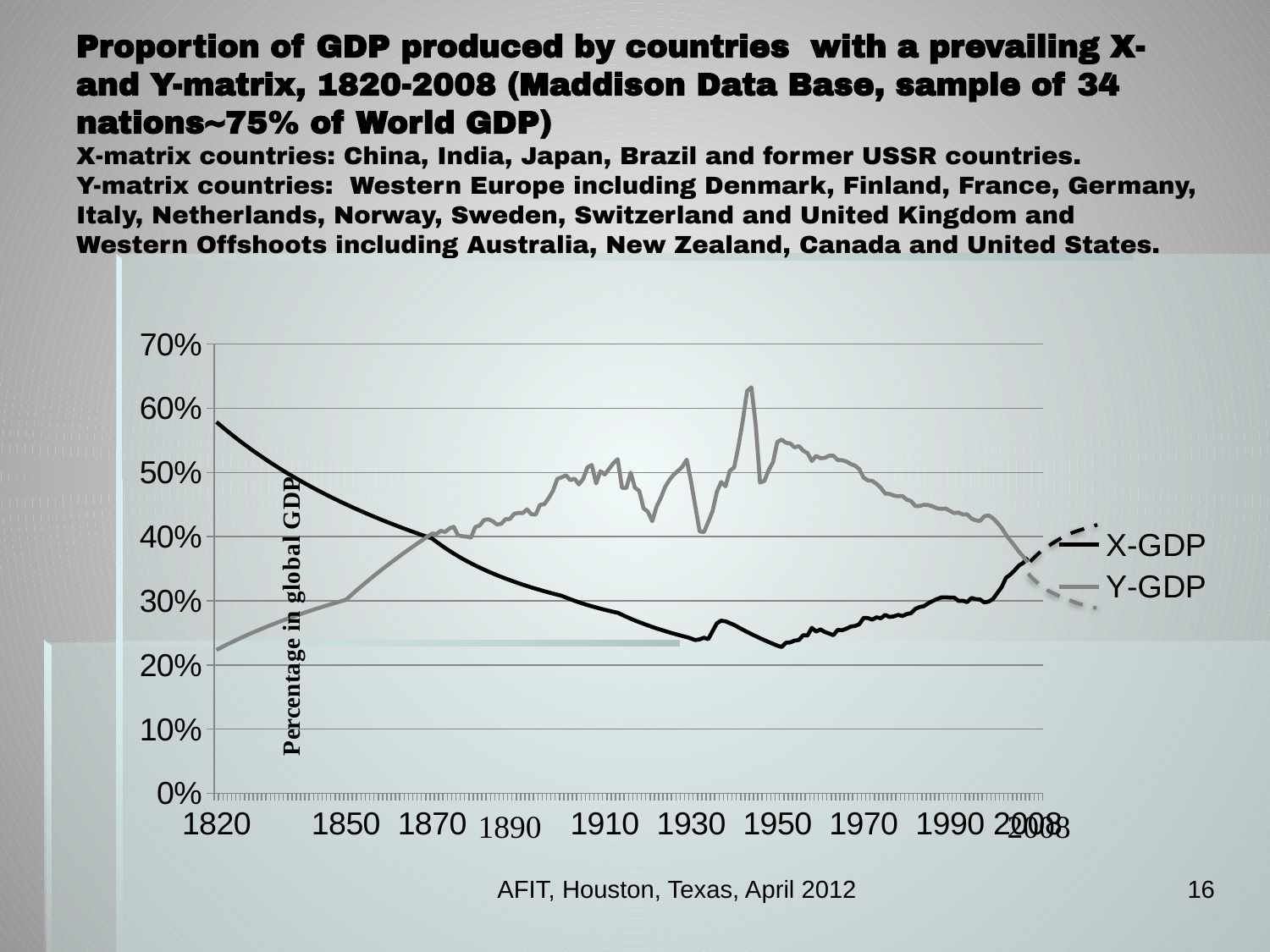

# Proportion of GDP produced by countries  with a prevailing X- and Y-matrix, 1820-2008 (Maddison Data Base, sample of 34 nations~75% of World GDP) X-matrix countries: China, India, Japan, Brazil and former USSR countries. Y-matrix countries:  Western Europe including Denmark, Finland, France, Germany, Italy, Netherlands, Norway, Sweden, Switzerland and United Kingdom and Western Offshoots including Australia, New Zealand, Canada and United States.

### Chart

| Category |  |  |
|---|---|---|
| 1820 | 0.5787238043217793 | 0.22336928325204147 |
|  | 0.572980084620474 | 0.22686921978775829 |
|  | 0.5673710089154816 | 0.23028711098238722 |
|  | 0.5618918975796356 | 0.23362580836750488 |
|  | 0.5565382853596016 | 0.23688803284595425 |
|  | 0.551305909239308 | 0.24007638208727944 |
|  | 0.546190697118616 | 0.24319333742635832 |
|  | 0.5411887572441316 | 0.246241270303757 |
|  | 0.5362963683344616 | 0.24922244828289844 |
|  | 0.5315099703472556 | 0.252139040676167 |
|  | 0.526826155839896 | 0.254993123809283 |
|  | 0.522241661879783 | 0.25778668595075377 |
|  | 0.5177533624638566 | 0.2605216319310513 |
|  | 0.5133582614103226 | 0.2631997874740413 |
|  | 0.5090534856886515 | 0.2658229032613459 |
|  | 0.5048362791566116 | 0.268392658748682 |
|  | 0.500703996675667 | 0.27091066575165107 |
|  | 0.4966540985783441 | 0.273378471817036 |
|  | 0.492684145463235 | 0.2757975633944846 |
|  | 0.4887917932952253 | 0.278169368822176 |
|  | 0.4849747887902749 | 0.28049526113910844 |
|  | 0.4812309650656449 | 0.2827765607356305 |
|  | 0.4775582375379456 | 0.28501453785296976 |
|  | 0.47395460005266876 | 0.287210414941702 |
|  | 0.4704181212301125 | 0.2893653688883655 |
|  | 0.466946941013726 | 0.2914805331187216 |
|  | 0.4635392674078951 | 0.2935569995855895 |
|  | 0.4601933733931541 | 0.295595820648561 |
|  | 0.45690759400767444 | 0.2975980108524005 |
|  | 0.45368032358465177 | 0.299564548610434 |
| 1850 | 0.4505100131359794 | 0.3014963423693283 |
|  | 0.4473951678732376 | 0.307520172447446 |
|  | 0.44433434485766077 | 0.3134395283671633 |
|  | 0.441326150771334 | 0.319257104679786 |
|  | 0.43836923980238357 | 0.32497550406422476 |
|  | 0.4354623116373896 | 0.3305972412094579 |
|  | 0.43260410955477957 | 0.3361247465017743 |
|  | 0.4297934186132858 | 0.34156036952811664 |
|  | 0.42702906393 | 0.34690638240617044 |
|  | 0.424309909042887 | 0.3521649829511073 |
|  | 0.4216348543529853 | 0.3573382976882374 |
|  | 0.4190028356417863 | 0.3624283847202739 |
|  | 0.4164128226595895 | 0.36743723645730475 |
|  | 0.4138638177809196 | 0.372366782217109 |
|  | 0.411354854723314 | 0.37721889070290077 |
|  | 0.4088849973260091 | 0.3819953723652539 |
|  | 0.406453338385285 | 0.3866979816544039 |
|  | 0.4040589985434674 | 0.39132841916887634 |
|  | 0.4017011252286433 | 0.3958883337059211 |
|  | 0.39937889164249635 | 0.4003793242189883 |
| 1870 | 0.3970915584063115 | 0.40480305818350976 |
|  | 0.39193451311484334 | 0.40407805572481864 |
|  | 0.3870314390544676 | 0.40921887962170644 |
|  | 0.3823640259463429 | 0.407235906910296 |
|  | 0.377915682332493 | 0.412738056952414 |
|  | 0.373671338514193 | 0.415438107561077 |
|  | 0.369617275994217 | 0.402130600247507 |
|  | 0.3657409793553126 | 0.400607033791961 |
|  | 0.3620310072055641 | 0.400075254864511 |
|  | 0.3584768793872665 | 0.3985733836156521 |
|  | 0.355068978107405 | 0.4149856794533025 |
|  | 0.3517984610254686 | 0.41732184568291364 |
|  | 0.34865718464474477 | 0.4258808906236889 |
|  | 0.34563763660966057 | 0.4272150997434123 |
|  | 0.342732875724218 | 0.424194312393198 |
|  | 0.3399364786833636 | 0.4189244104562103 |
|  | 0.33724249265686057 | 0.42001148849964665 |
|  | 0.3346453929889585 | 0.42732701767797376 |
|  | 0.3321400453813143 | 0.4274097804577273 |
|  | 0.32972167201442476 | 0.43554763072078 |
|  | 0.327385821137178 | 0.4369310819862363 |
|  | 0.3251283397172899 | 0.43691769365332944 |
|  | 0.322945348799116 | 0.4426068595235013 |
|  | 0.3208332212612353 | 0.4347811328878795 |
|  | 0.318788561705507 | 0.4344900940919723 |
|  | 0.316808188243055 | 0.44949586262568164 |
|  | 0.314889115971667 | 0.4506327642244745 |
|  | 0.31302854196413976 | 0.460078254301517 |
|  | 0.31122383160880157 | 0.471451402790031 |
|  | 0.309472506162208 | 0.490037177541888 |
|  | 0.3077722377101435 | 0.49246820360045207 |
|  | 0.3050318395178044 | 0.49570493908021057 |
|  | 0.3024450875418883 | 0.4880676965066071 |
|  | 0.299999412397191 | 0.490432089959483 |
|  | 0.297683579327981 | 0.48139253107222757 |
|  | 0.2954875156483213 | 0.4900681166991253 |
|  | 0.293402164280673 | 0.5081393548310236 |
|  | 0.291419358900939 | 0.5116164935287026 |
|  | 0.2895317170605561 | 0.4827457364739965 |
|  | 0.287732548336548 | 0.5021843437469401 |
| 1910 | 0.2860157751007945 | 0.49687719719339357 |
|  | 0.284375863931064 | 0.5056467050014486 |
|  | 0.28280776603278157 | 0.5145359238401256 |
|  | 0.28130686202073757 | 0.5207918795315094 |
|  | 0.27810446323927307 | 0.4760671788192205 |
|  | 0.2750486038681593 | 0.475736237078947 |
|  | 0.272129450586869 | 0.4998660178111254 |
|  | 0.269338030627625 | 0.4763063784943736 |
|  | 0.2666661396529405 | 0.471205257283479 |
|  | 0.2641062612191786 | 0.4439118407635683 |
|  | 0.261651496161048 | 0.4389406374950715 |
|  | 0.2592955004999138 | 0.42400385594348344 |
|  | 0.257032430699208 | 0.44672086853283677 |
|  | 0.2548568952723286 | 0.4604007196910933 |
|  | 0.25276391189934344 | 0.47753149004312473 |
|  | 0.2507488693345006 | 0.48828323687944464 |
|  | 0.24880749349153047 | 0.4967119171750974 |
|  | 0.24693581718179347 | 0.502615037826842 |
|  | 0.24513015305432825 | 0.50898283098053 |
|  | 0.243387049252752 | 0.520103035043416 |
| 1930 | 0.24120710335110232 | 0.486241434985634 |
|  | 0.23878123274585922 | 0.4470764374437785 |
|  | 0.23989309454310728 | 0.40816692138305677 |
|  | 0.242486733220541 | 0.4070079159647499 |
|  | 0.240222574512652 | 0.422955640046767 |
|  | 0.2527285391178726 | 0.44003476447481177 |
|  | 0.2650548700739535 | 0.4698249086155419 |
|  | 0.2689744597351583 | 0.4851101803947346 |
|  | 0.26802486421896277 | 0.47852442810834545 |
|  | 0.265119566015992 | 0.5027045218016287 |
|  | 0.26229883129332 | 0.50777013476904 |
|  | 0.2585518811570645 | 0.5411868439013181 |
|  | 0.25493866773841944 | 0.5808160017848355 |
|  | 0.25145215654833036 | 0.6269557267475266 |
|  | 0.248085797944637 | 0.6327224962474978 |
|  | 0.24483348606751332 | 0.5740569466649766 |
|  | 0.241689521879004 | 0.48414724410619037 |
|  | 0.238648579835943 | 0.486791678355122 |
|  | 0.23570567778626225 | 0.5037786115180123 |
|  | 0.232856149730747 | 0.515973404188966 |
| 1950 | 0.23009561845732732 | 0.5476405022484672 |
|  | 0.22801835701547554 | 0.551229024580231 |
|  | 0.23463286906476397 | 0.546259780399107 |
|  | 0.2351589595119062 | 0.545372114929405 |
|  | 0.23791554602744147 | 0.5391295992476245 |
|  | 0.23896815291849638 | 0.541180295478865 |
|  | 0.24639892718135528 | 0.534017033510612 |
|  | 0.24591226309529454 | 0.530295580326739 |
|  | 0.2578066036918106 | 0.5178746857368999 |
|  | 0.2519501550742634 | 0.5259373844303296 |
|  | 0.25549275859191956 | 0.5222230658091606 |
|  | 0.25142879543247965 | 0.5227721920425976 |
|  | 0.24903185723241325 | 0.526038123535729 |
|  | 0.24635729796670322 | 0.5262653876257355 |
|  | 0.25468968850487544 | 0.5194103859672153 |
|  | 0.2540728541189531 | 0.5192490177393057 |
|  | 0.2565759558534613 | 0.517192036977788 |
|  | 0.25976266978834645 | 0.513198863267737 |
|  | 0.2608173009682971 | 0.5106272112765656 |
|  | 0.2634467995291734 | 0.5052646928516166 |
| 1970 | 0.2734590527219108 | 0.4918647245825384 |
|  | 0.2730238943129086 | 0.4876892431304626 |
|  | 0.2706064133316775 | 0.4868875903284491 |
|  | 0.27423349271209174 | 0.48223830651315974 |
|  | 0.27276563068557474 | 0.4761059278093084 |
|  | 0.2780398999775154 | 0.46720026782557345 |
|  | 0.2747551315004998 | 0.466563799506915 |
|  | 0.2757041075720653 | 0.4639784551585516 |
|  | 0.2780469802359646 | 0.463023364728717 |
|  | 0.2761425697469455 | 0.4633328949341845 |
|  | 0.2793344741587416 | 0.457715448232206 |
|  | 0.28072770306274164 | 0.4554675419541233 |
|  | 0.2873616354679333 | 0.4474977685484596 |
|  | 0.2902976000465668 | 0.44787363670164676 |
|  | 0.291662579810463 | 0.4496720062817005 |
|  | 0.2960925481426793 | 0.4491894572874189 |
|  | 0.29968958517821964 | 0.44717829619356164 |
|  | 0.3026052855061879 | 0.444281942501157 |
|  | 0.3052476123957424 | 0.44330466830118365 |
|  | 0.30547386186462633 | 0.44383366499591265 |
| 1990 | 0.30496201624127645 | 0.440154012577174 |
|  | 0.305102391142614 | 0.43681010704231377 |
|  | 0.299775149840638 | 0.43762481304950407 |
|  | 0.30005361930299057 | 0.4344678858543511 |
|  | 0.2979554338468685 | 0.43482557482719064 |
|  | 0.30436680621856776 | 0.4281022053435016 |
|  | 0.302518896614547 | 0.425457059768579 |
|  | 0.30201645558429857 | 0.4243691436207773 |
|  | 0.2973831924395586 | 0.4319617925437633 |
|  | 0.2988183324729626 | 0.4330500996135923 |
|  | 0.302819861857385 | 0.4286105788391265 |
|  | 0.312123100781716 | 0.4216827656049691 |
|  | 0.32144466066334965 | 0.41364115748718056 |
|  | 0.33575412326548865 | 0.40285939370729057 |
|  | 0.3407468913635809 | 0.3941089702483699 |
|  | 0.347529345077465 | 0.3856402033969285 |
|  | 0.3550428706232903 | 0.37659134100945557 |
|  | 0.35910064429644745 | 0.36915295925576064 |
| 2008 | 0.36749572109745976 | 0.3597248083751045 |
AFIT, Houston, Texas, April 2012
16